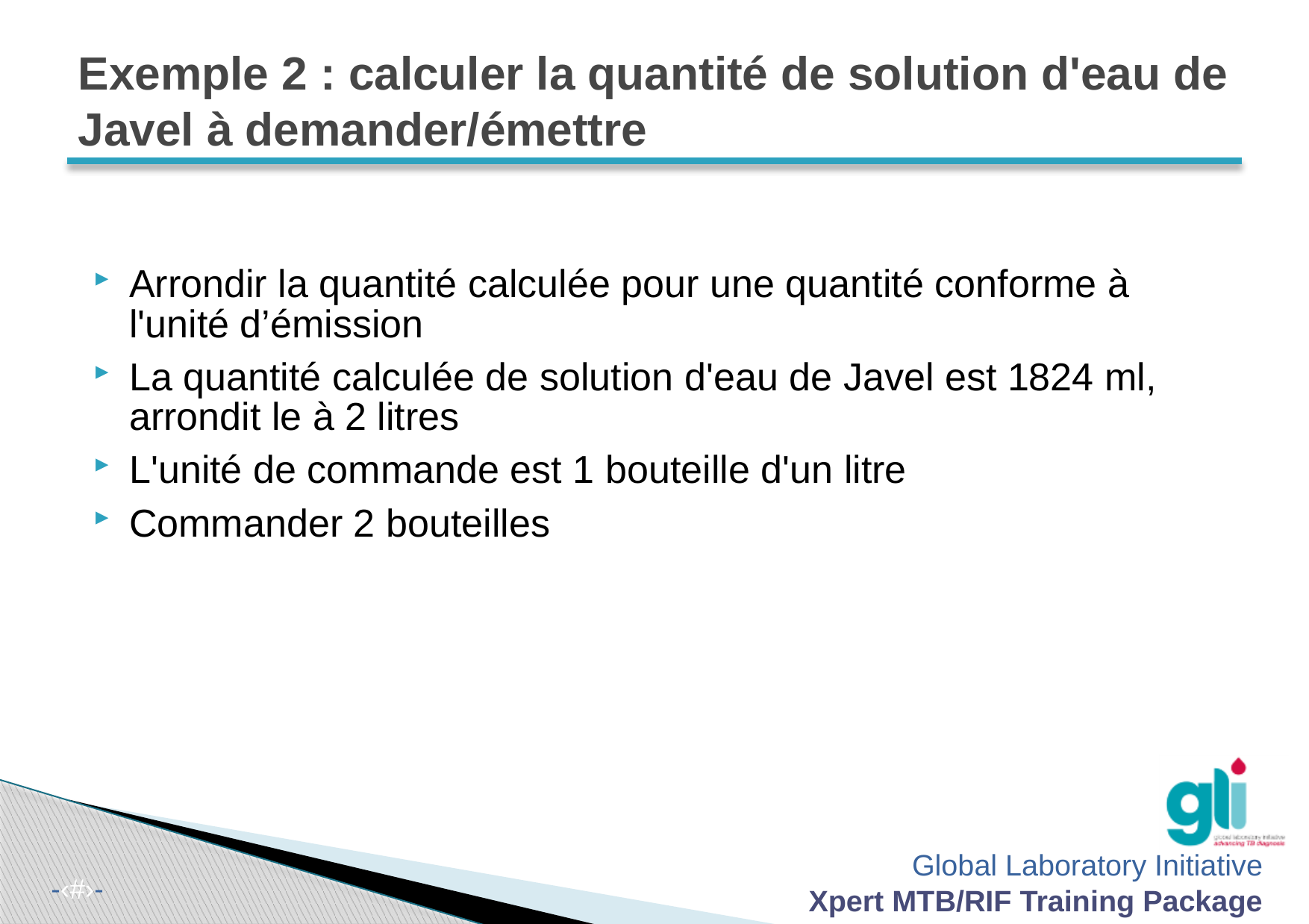

# Exemple 2 : calculer la quantité de solution d'eau de Javel à demander/émettre

Arrondir la quantité calculée pour une quantité conforme à l'unité d’émission
La quantité calculée de solution d'eau de Javel est 1824 ml, arrondit le à 2 litres
L'unité de commande est 1 bouteille d'un litre
Commander 2 bouteilles